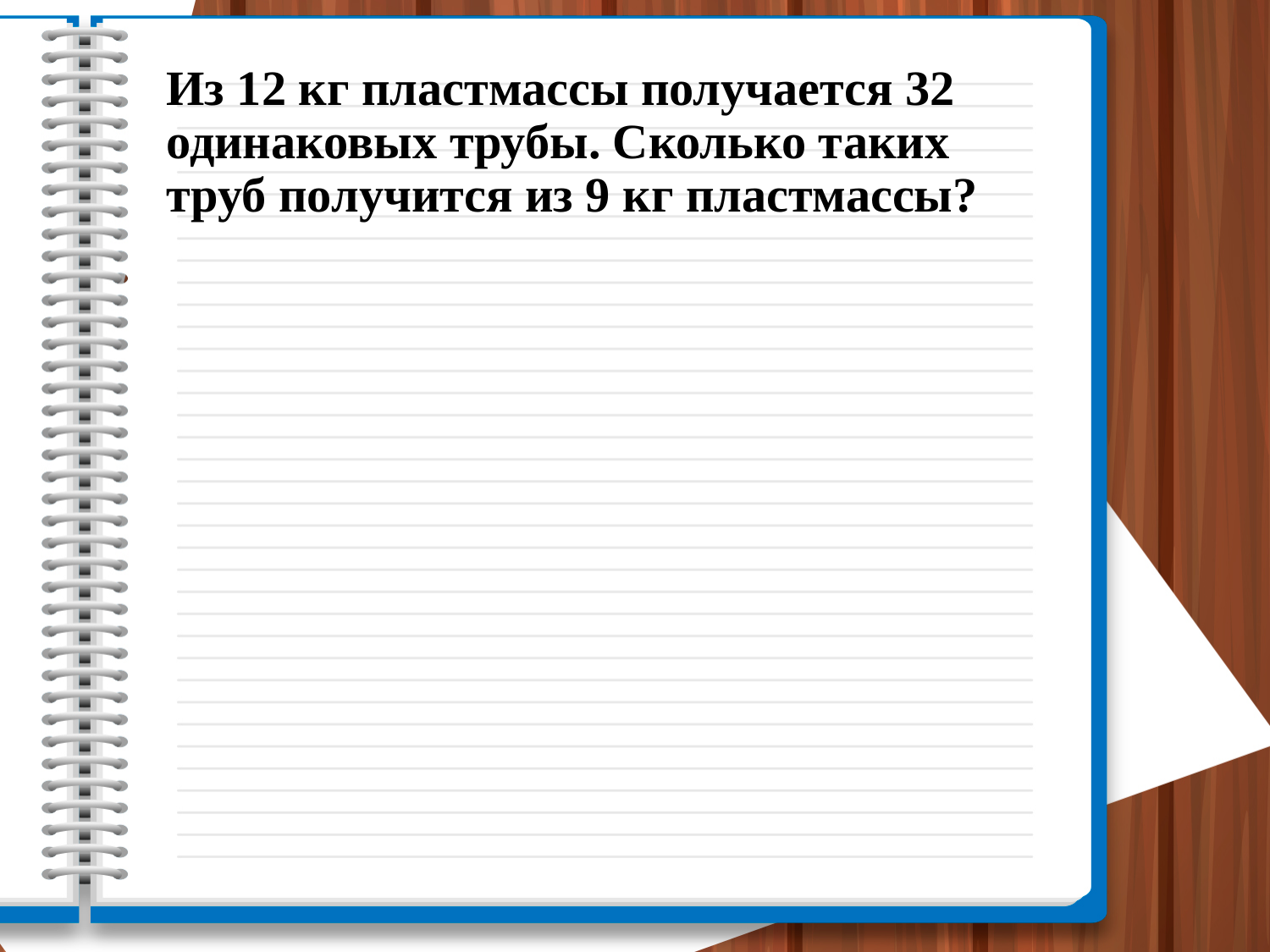

# Из 12 кг пластмассы получается 32 одинаковых трубы. Сколько таких труб получится из 9 кг пластмассы?